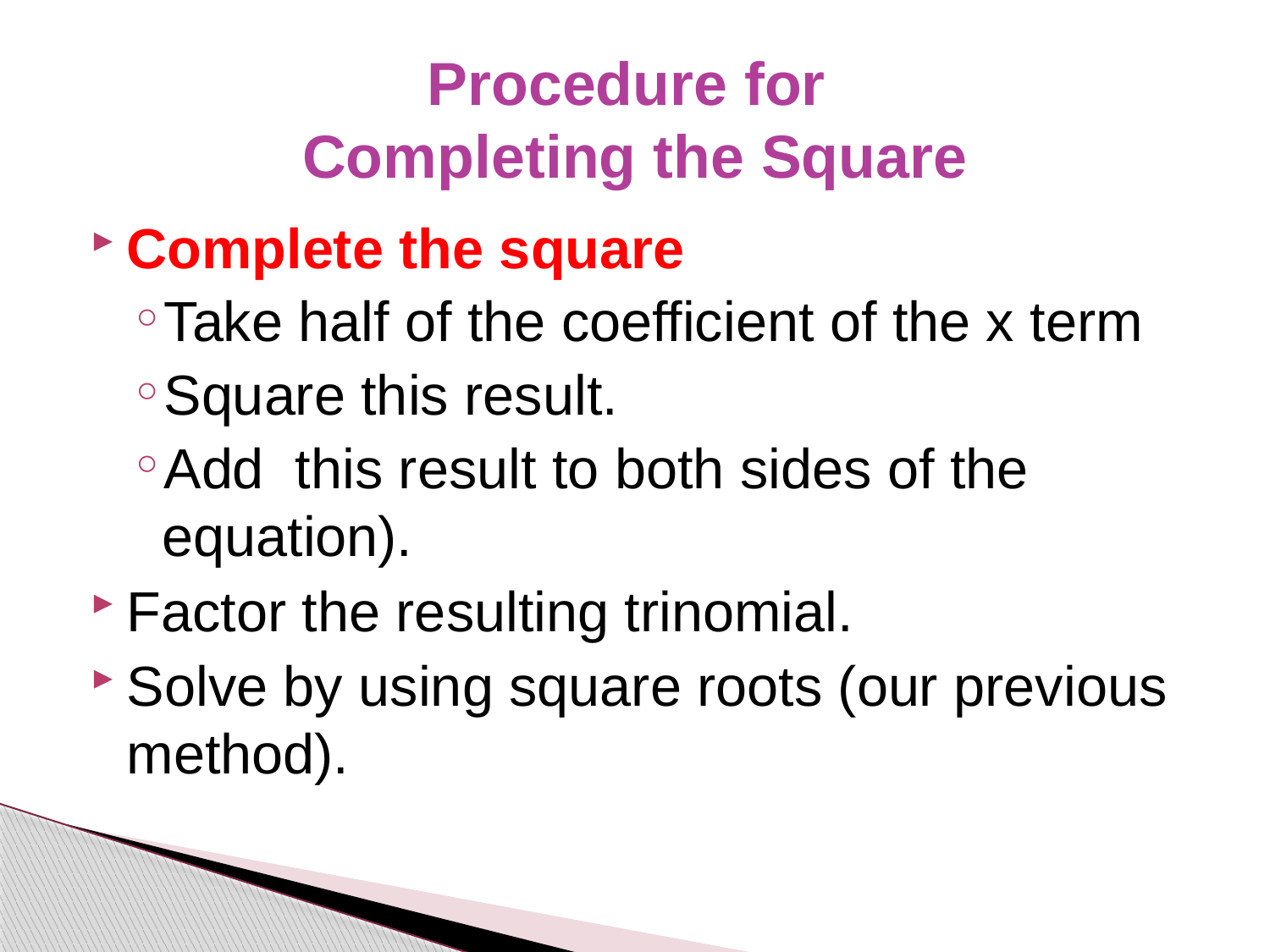

# Procedure for Completing the Square
Complete the square
Take half of the coefficient of the x term
Square this result.
Add  this result to both sides of the equation).
Factor the resulting trinomial.
Solve by using square roots (our previous method).